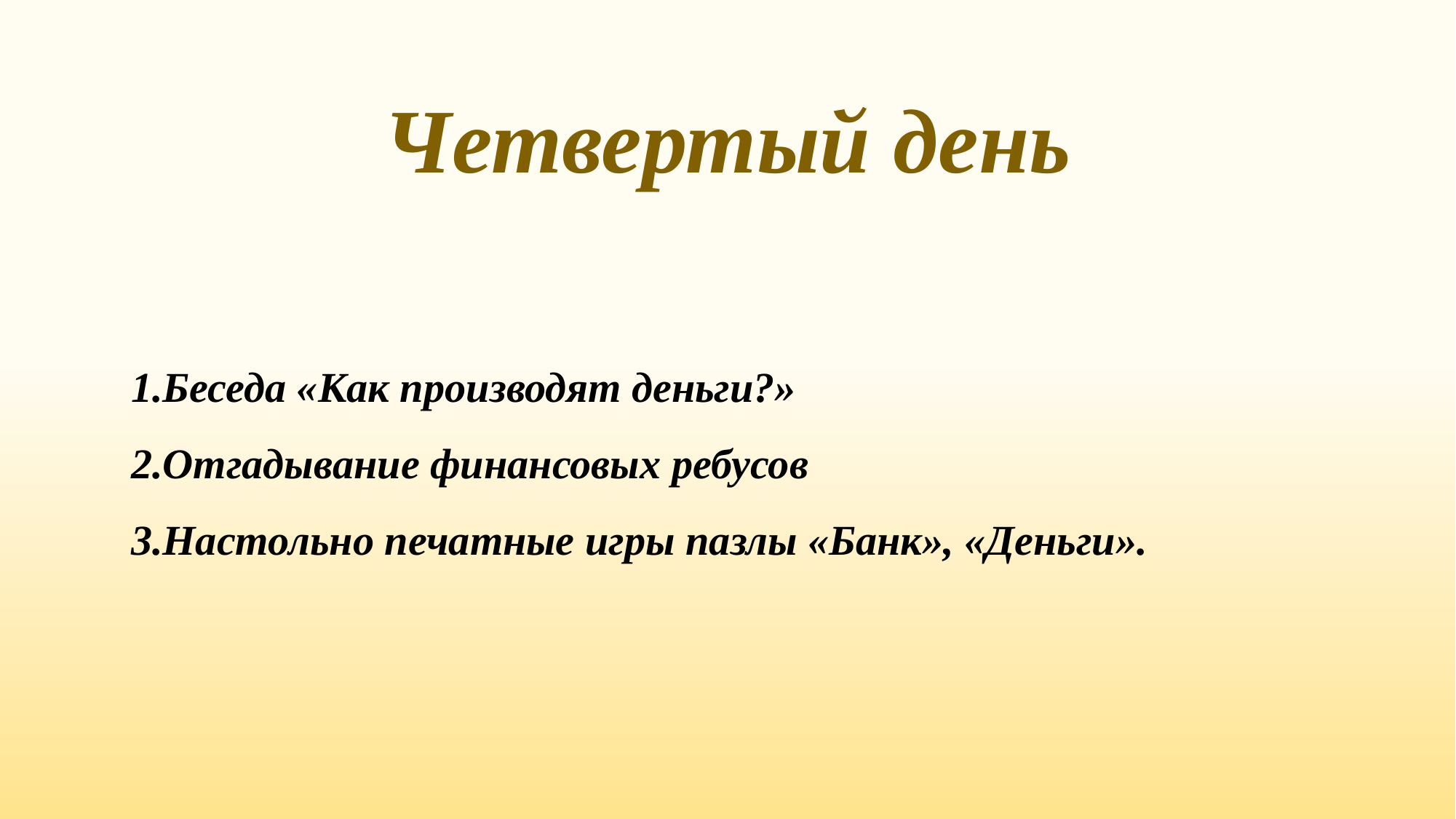

# Четвертый день

1.Беседа «Как производят деньги?»
2.Отгадывание финансовых ребусов
3.Настольно печатные игры пазлы «Банк», «Деньги».